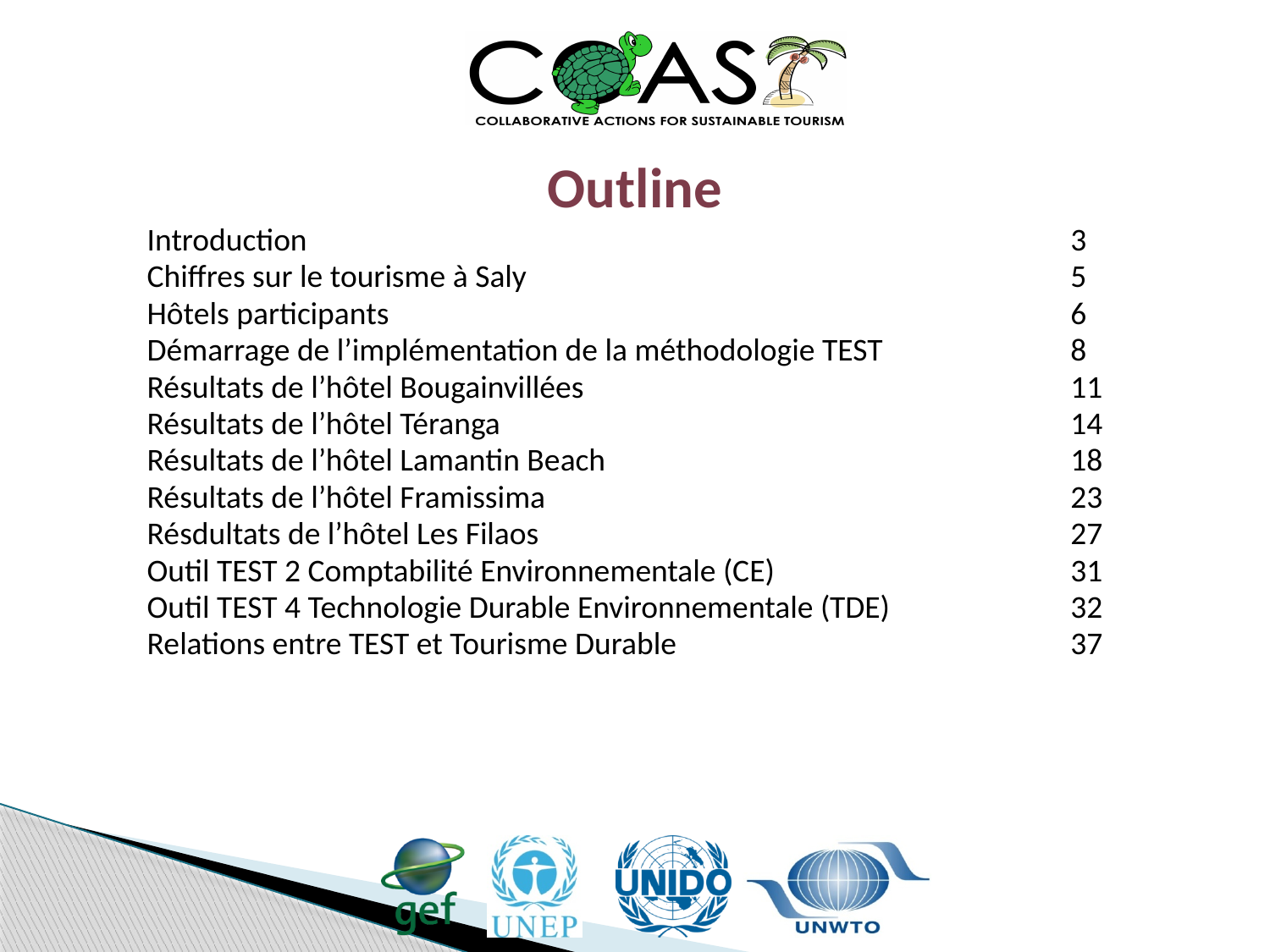

# Outline
| Introduction | 3 |
| --- | --- |
| Chiffres sur le tourisme à Saly | 5 |
| Hôtels participants | 6 |
| Démarrage de l’implémentation de la méthodologie TEST | 8 |
| Résultats de l’hôtel Bougainvillées | 11 |
| Résultats de l’hôtel Téranga | 14 |
| Résultats de l’hôtel Lamantin Beach | 18 |
| Résultats de l’hôtel Framissima | 23 |
| Résdultats de l’hôtel Les Filaos | 27 |
| Outil TEST 2 Comptabilité Environnementale (CE) | 31 |
| Outil TEST 4 Technologie Durable Environnementale (TDE) | 32 |
| Relations entre TEST et Tourisme Durable | 37 |